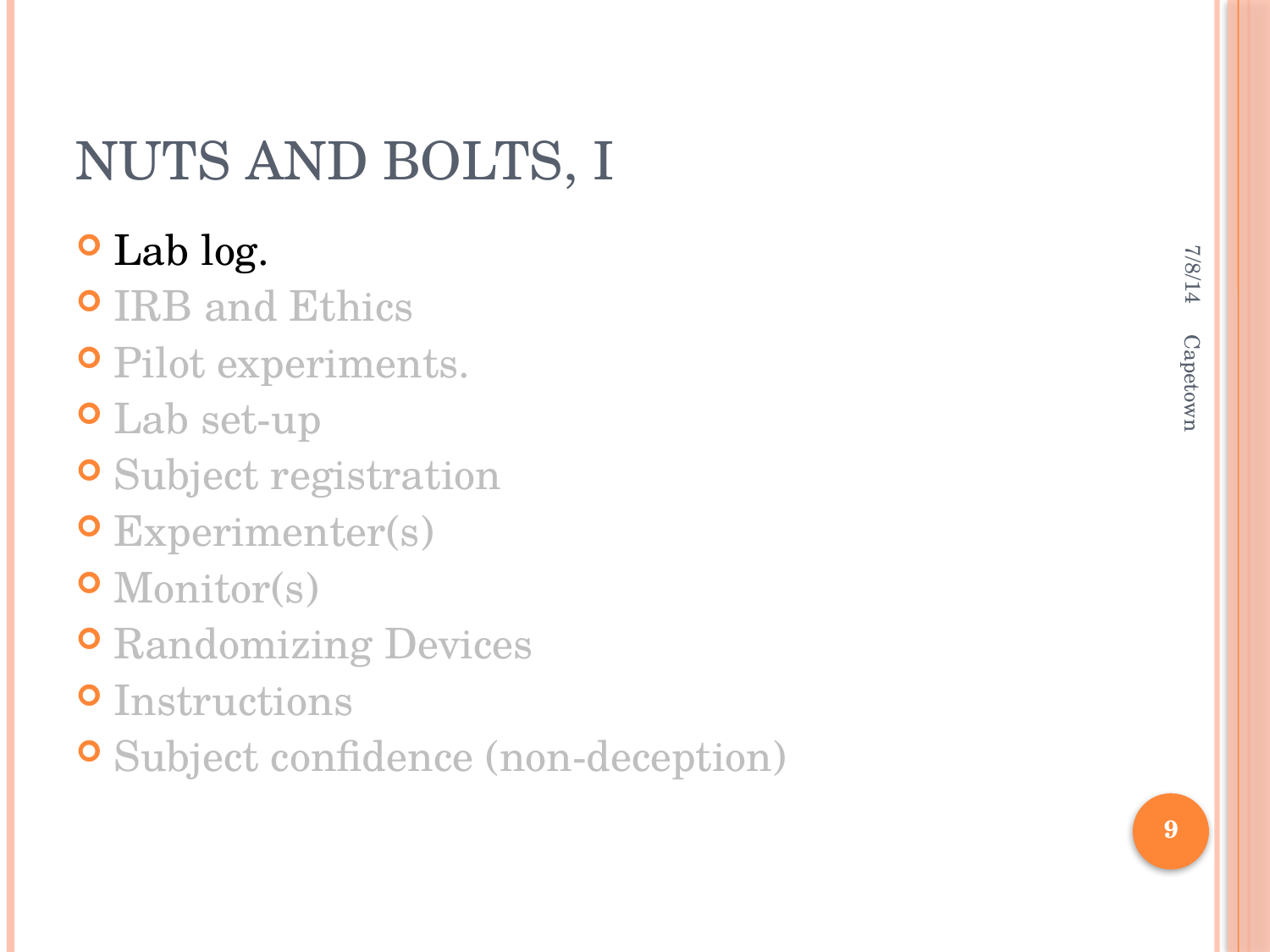

# Nuts and Bolts, I
7/8/14
Lab log.
IRB and Ethics
Pilot experiments.
Lab set-up
Subject registration
Experimenter(s)
Monitor(s)
Randomizing Devices
Instructions
Subject confidence (non-deception)
Capetown
9